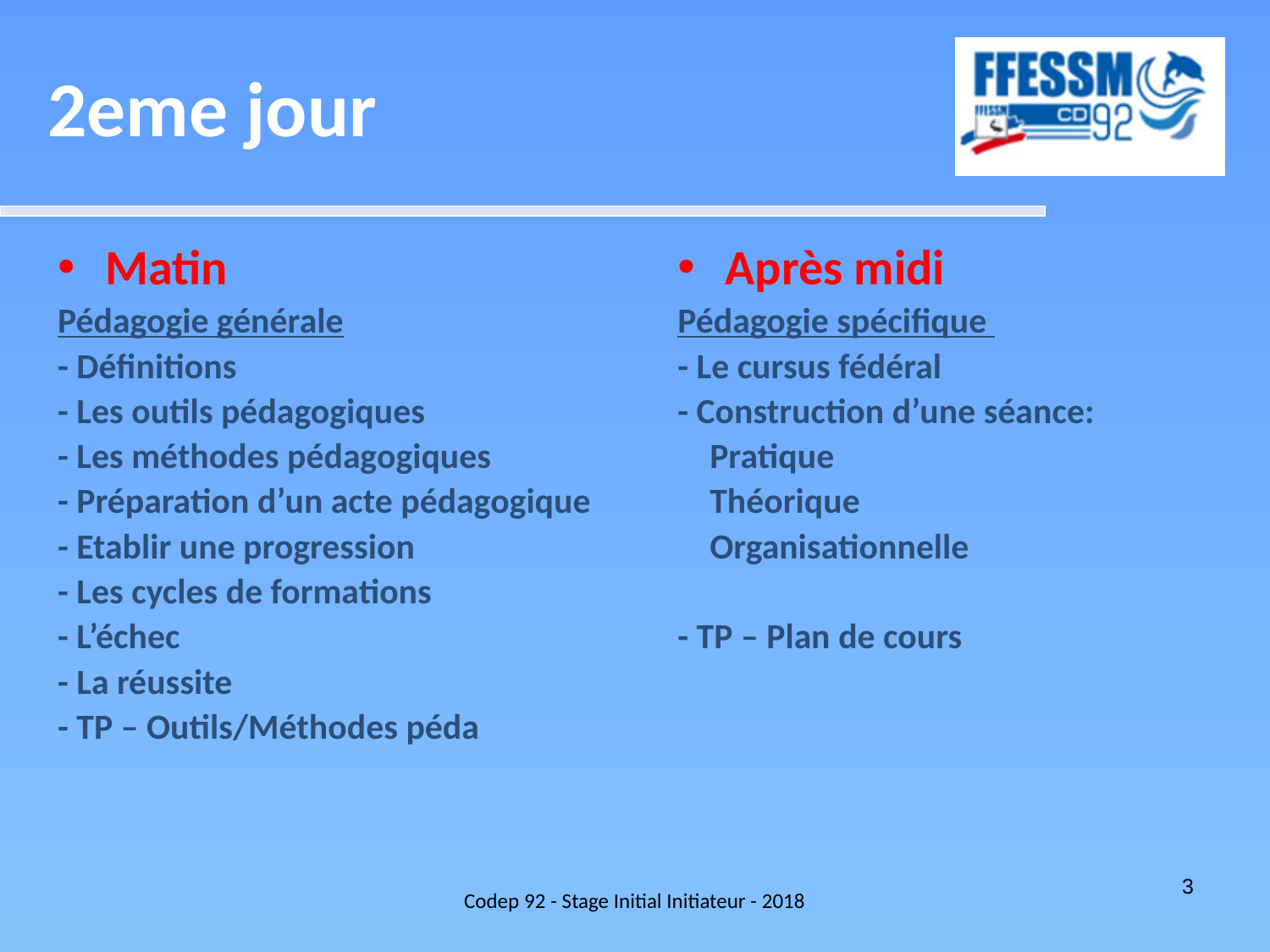

2eme jour
Matin
Pédagogie générale
- Définitions
- Les outils pédagogiques
- Les méthodes pédagogiques
- Préparation d’un acte pédagogique
- Etablir une progression
- Les cycles de formations
- L’échec
- La réussite
- TP – Outils/Méthodes péda

Après midi
Pédagogie spécifique
- Le cursus fédéral
- Construction d’une séance:
    Pratique
    Théorique
    Organisationnelle

- TP – Plan de cours
Codep 92 - Stage Initial Initiateur - 2018
3